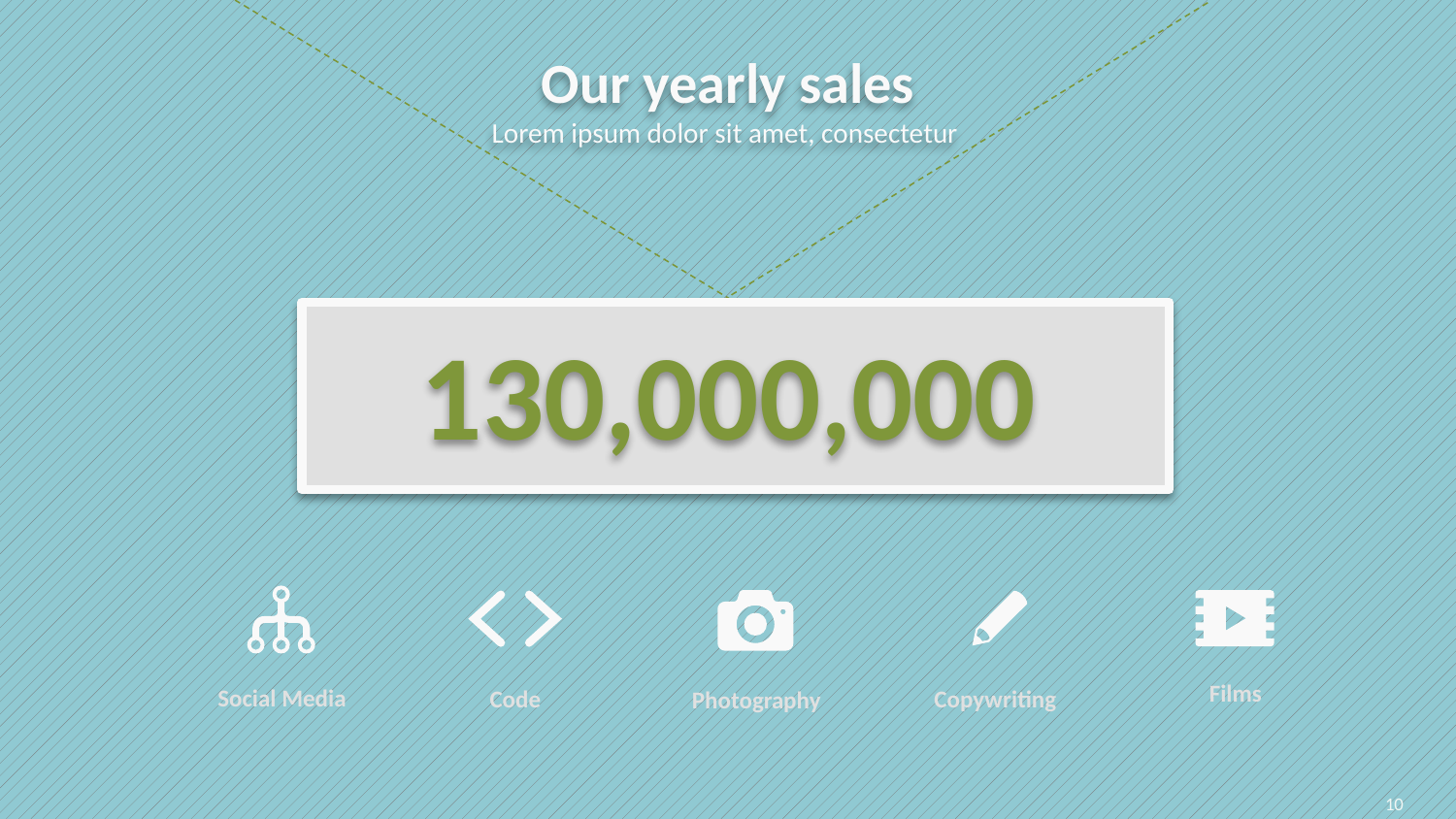

Our yearly sales
Lorem ipsum dolor sit amet, consectetur

130,000,000

Social Media

Code

Photography

Copywriting

Films